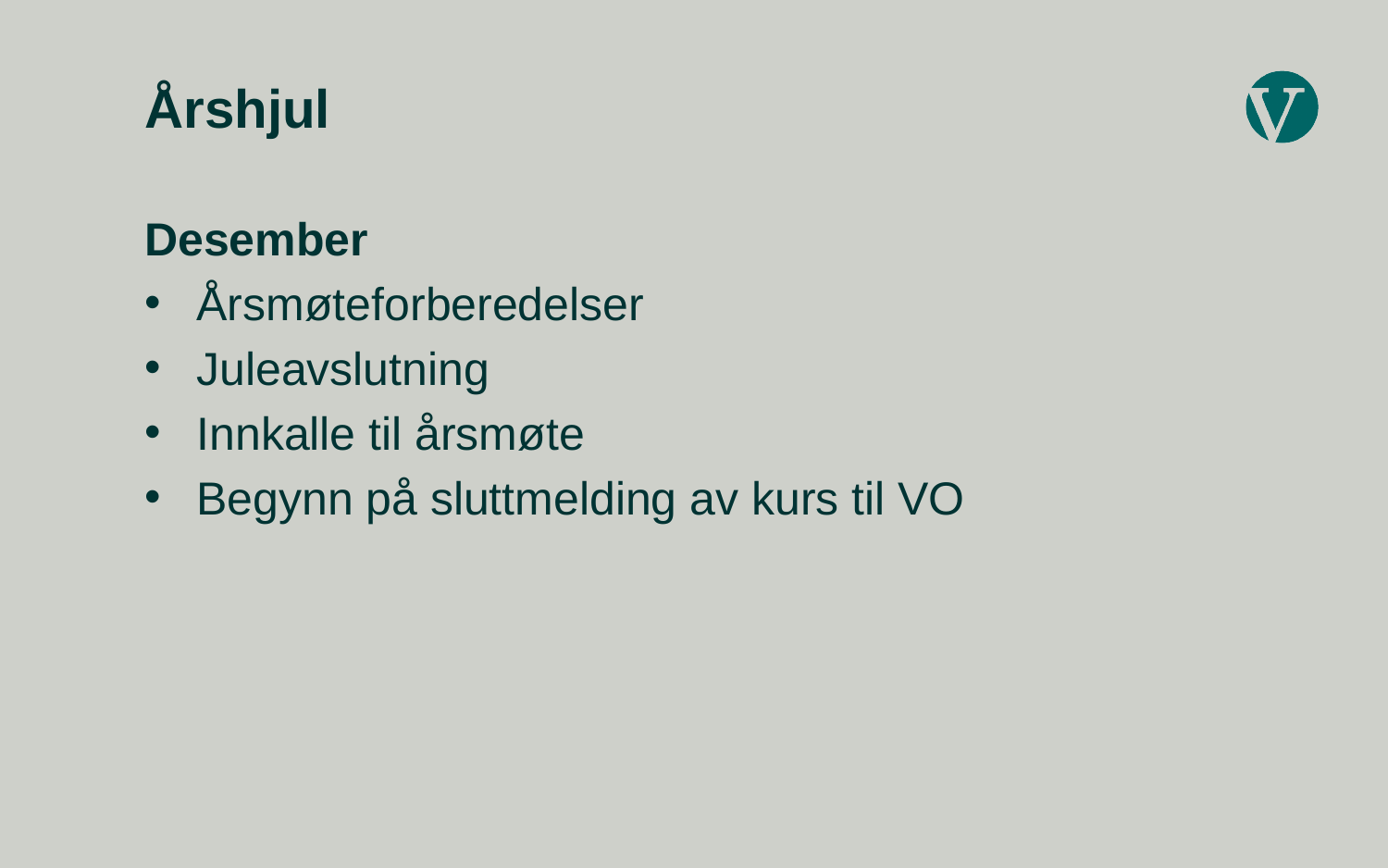

# Årshjul
Desember
Årsmøteforberedelser
Juleavslutning
Innkalle til årsmøte
Begynn på sluttmelding av kurs til VO